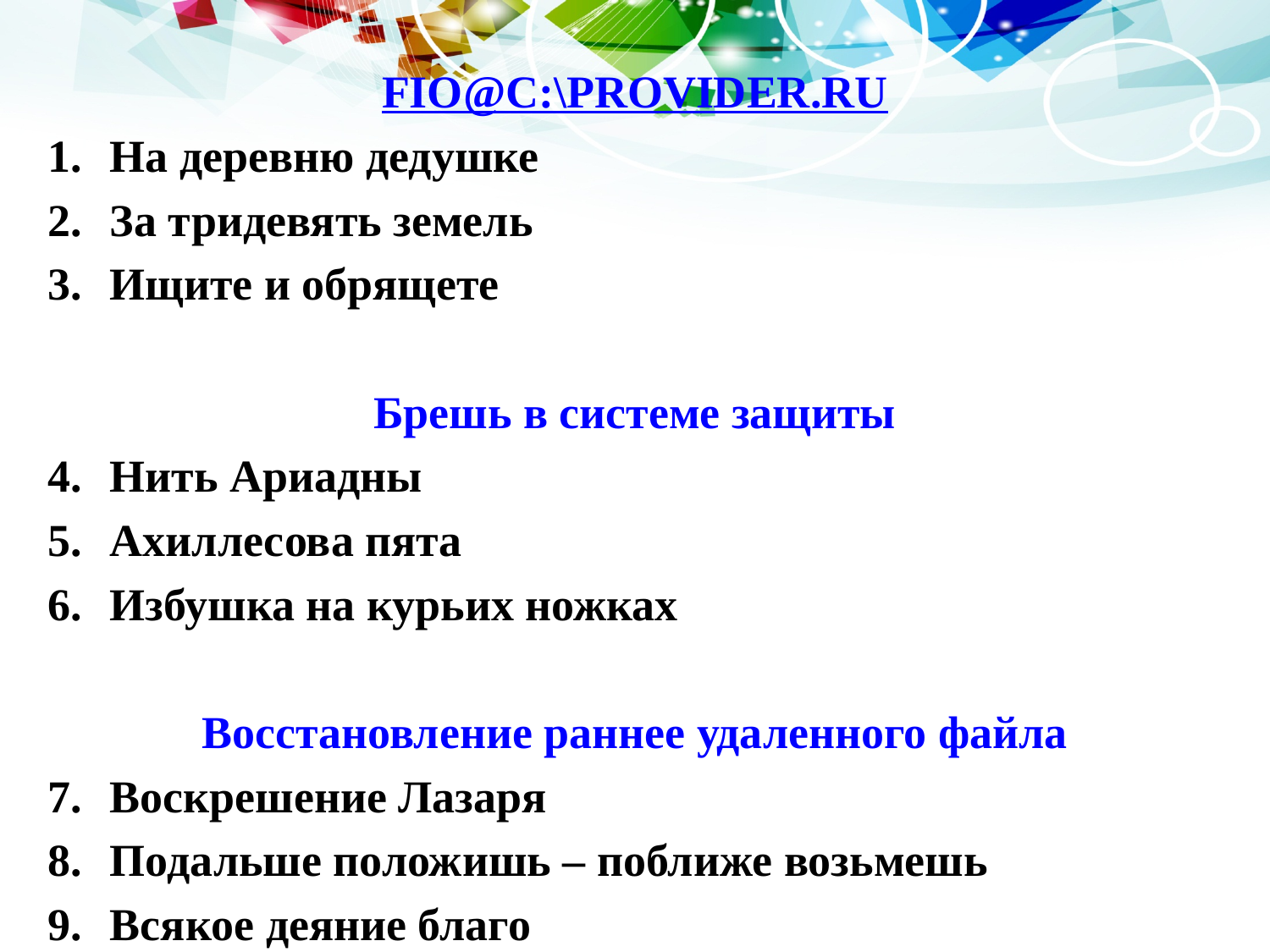

FIO@C:\PROVIDER.RU
На деревню дедушке
За тридевять земель
Ищите и обрящете

Брешь в системе защиты
Нить Ариадны
Ахиллесова пята
Избушка на курьих ножках

Восстановление раннее удаленного файла
Воскрешение Лазаря
Подальше положишь – поближе возьмешь
Всякое деяние благо